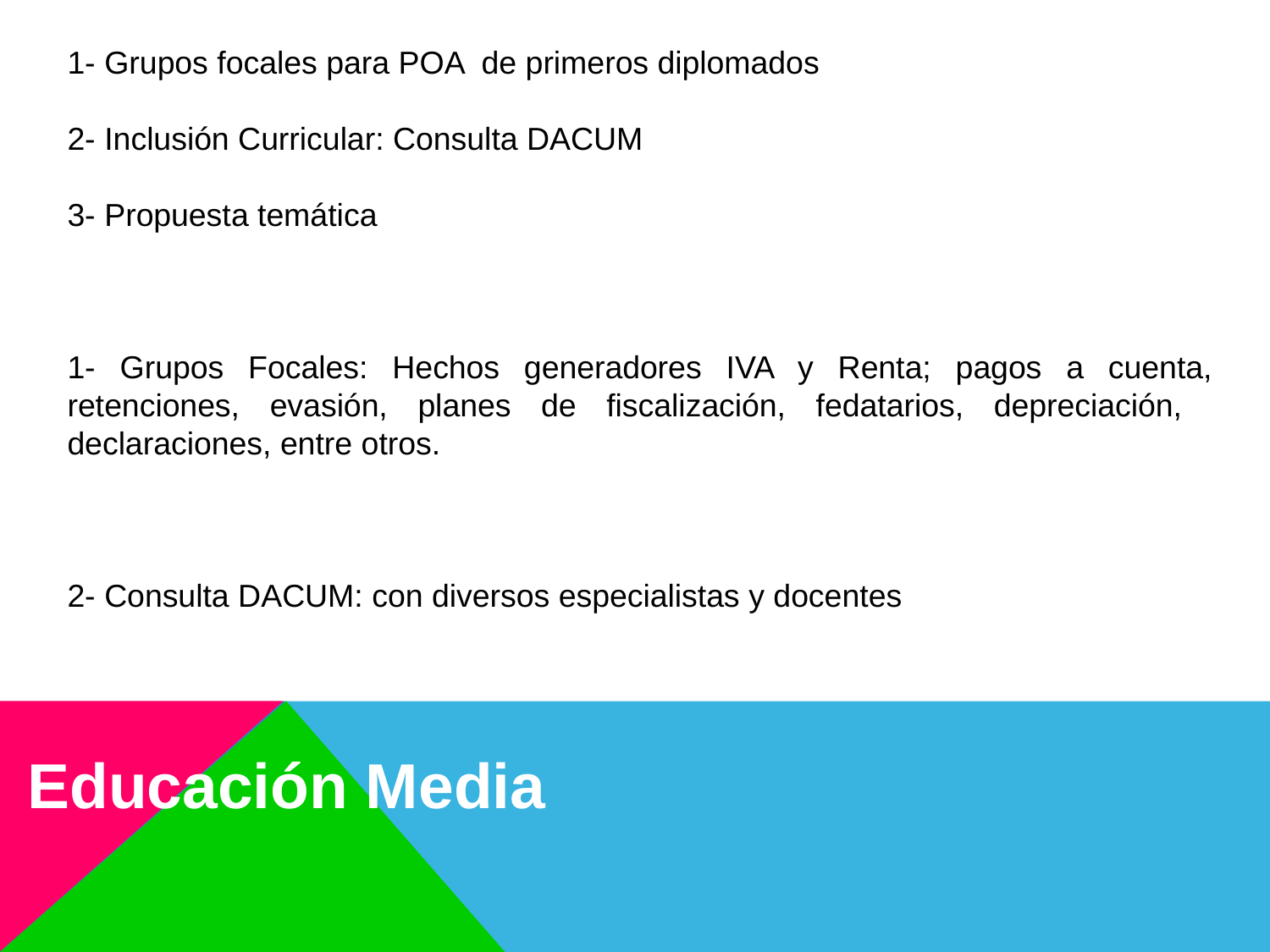

1- Grupos focales para POA  de primeros diplomados

2- Inclusión Curricular: Consulta DACUM

3- Propuesta temática

1- Grupos Focales: Hechos generadores IVA y Renta; pagos a cuenta, retenciones, evasión, planes de fiscalización, fedatarios, depreciación,  declaraciones, entre otros.

2- Consulta DACUM: con diversos especialistas y docentes

Educación Media